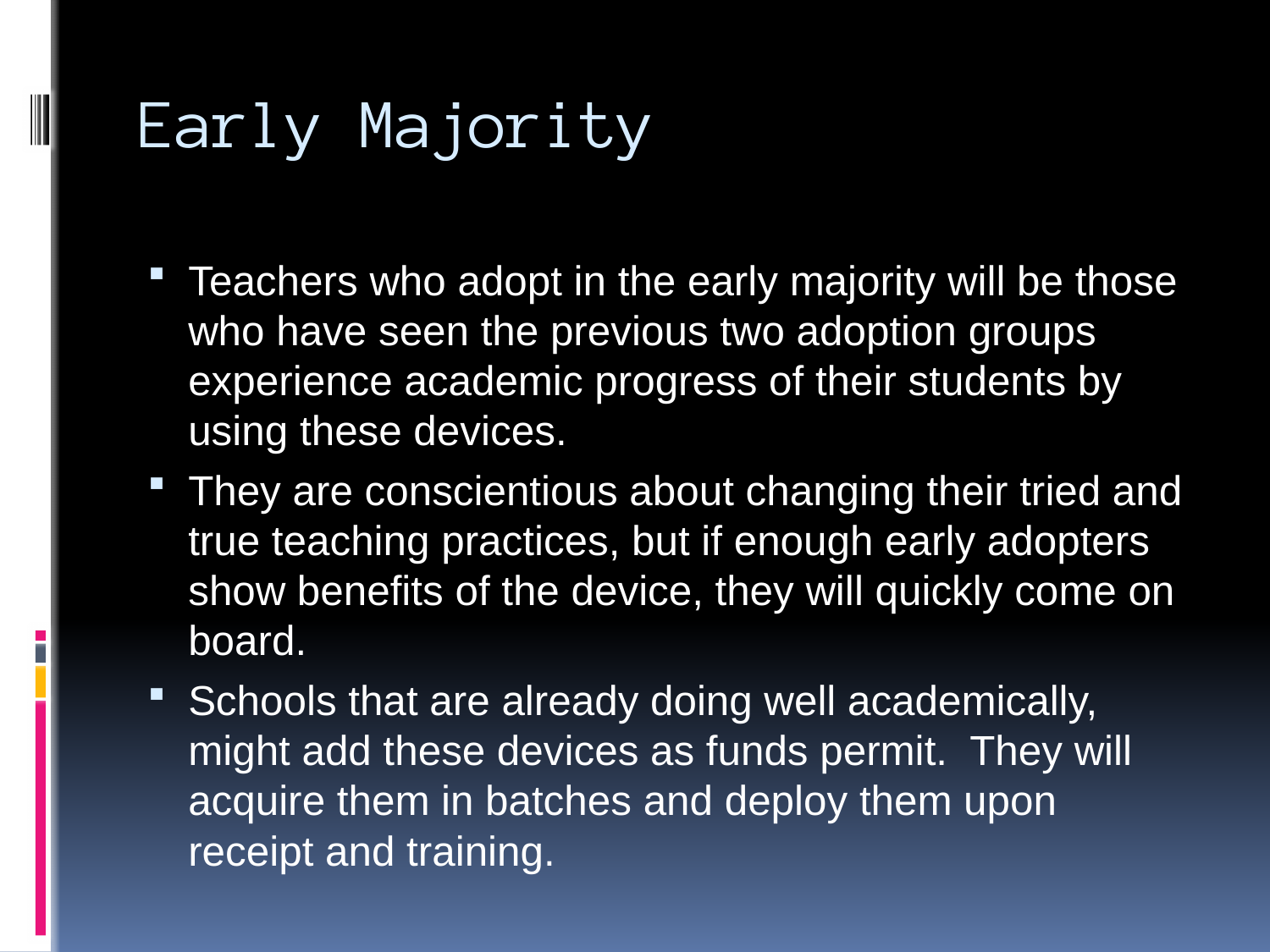

# Early Majority
Teachers who adopt in the early majority will be those who have seen the previous two adoption groups experience academic progress of their students by using these devices.
They are conscientious about changing their tried and true teaching practices, but if enough early adopters show benefits of the device, they will quickly come on board.
Schools that are already doing well academically, might add these devices as funds permit.  They will acquire them in batches and deploy them upon receipt and training.